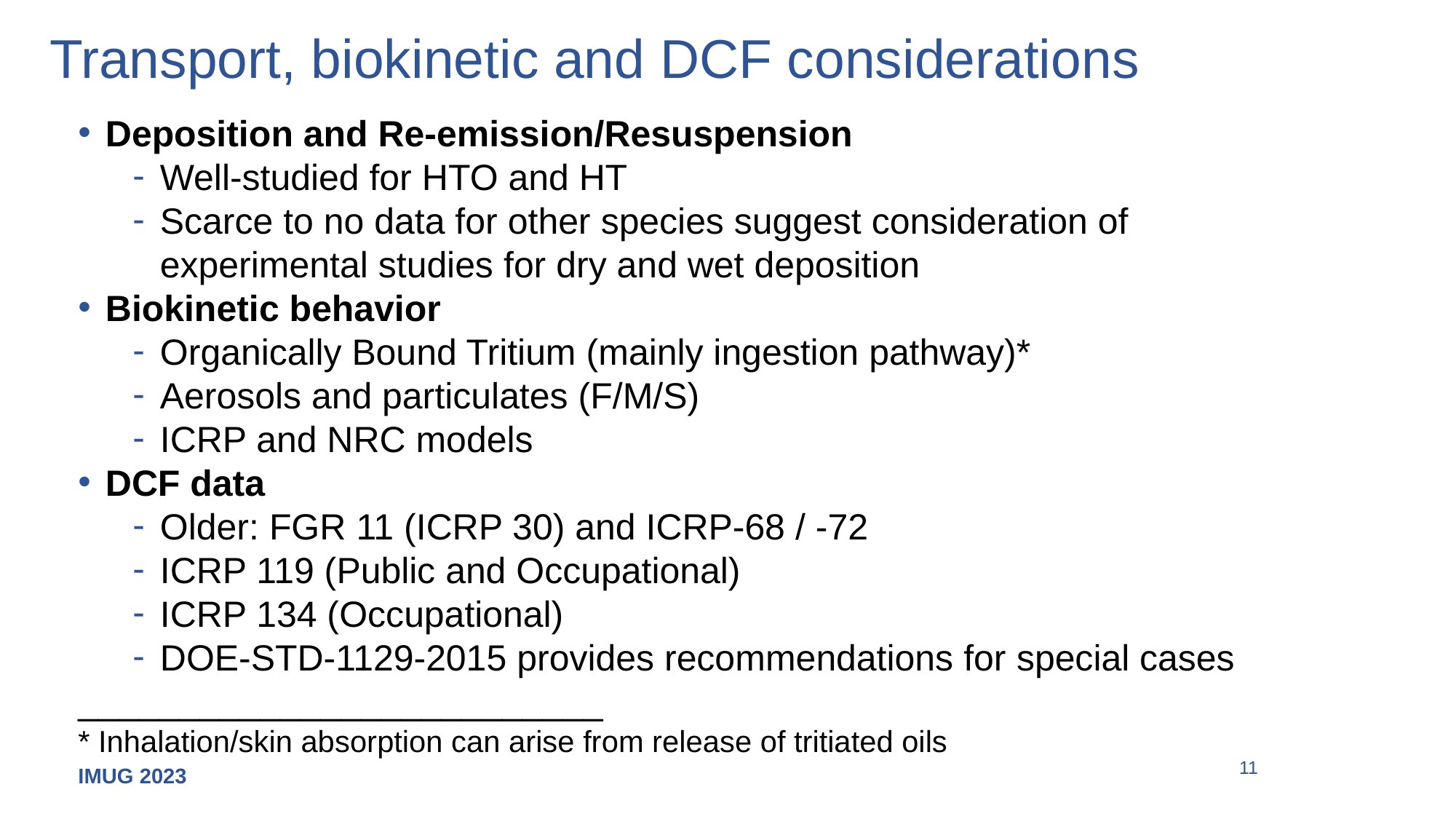

# Transport, biokinetic and DCF considerations
Deposition and Re-emission/Resuspension
Well-studied for HTO and HT
Scarce to no data for other species suggest consideration of experimental studies for dry and wet deposition
Biokinetic behavior
Organically Bound Tritium (mainly ingestion pathway)*
Aerosols and particulates (F/M/S)
ICRP and NRC models
DCF data
Older: FGR 11 (ICRP 30) and ICRP-68 / -72
ICRP 119 (Public and Occupational)
ICRP 134 (Occupational)
DOE‐STD‐1129‐2015 provides recommendations for special cases
__________________________
* Inhalation/skin absorption can arise from release of tritiated oils
11
IMUG 2023